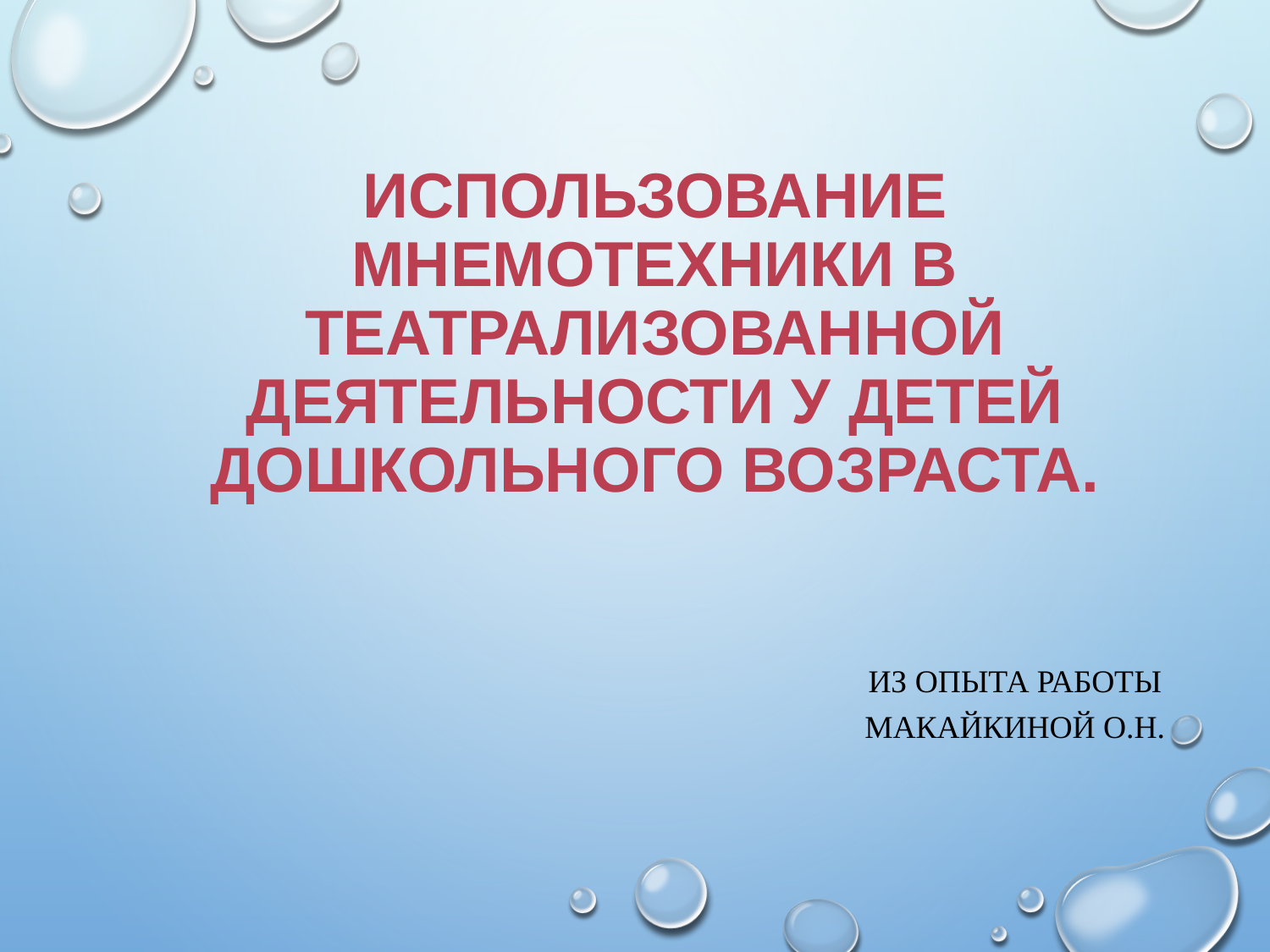

# Использование мнемотехники в театрализованной деятельности у детей дошкольного возраста.
Из опыта работы МакайкиноЙ О.Н.